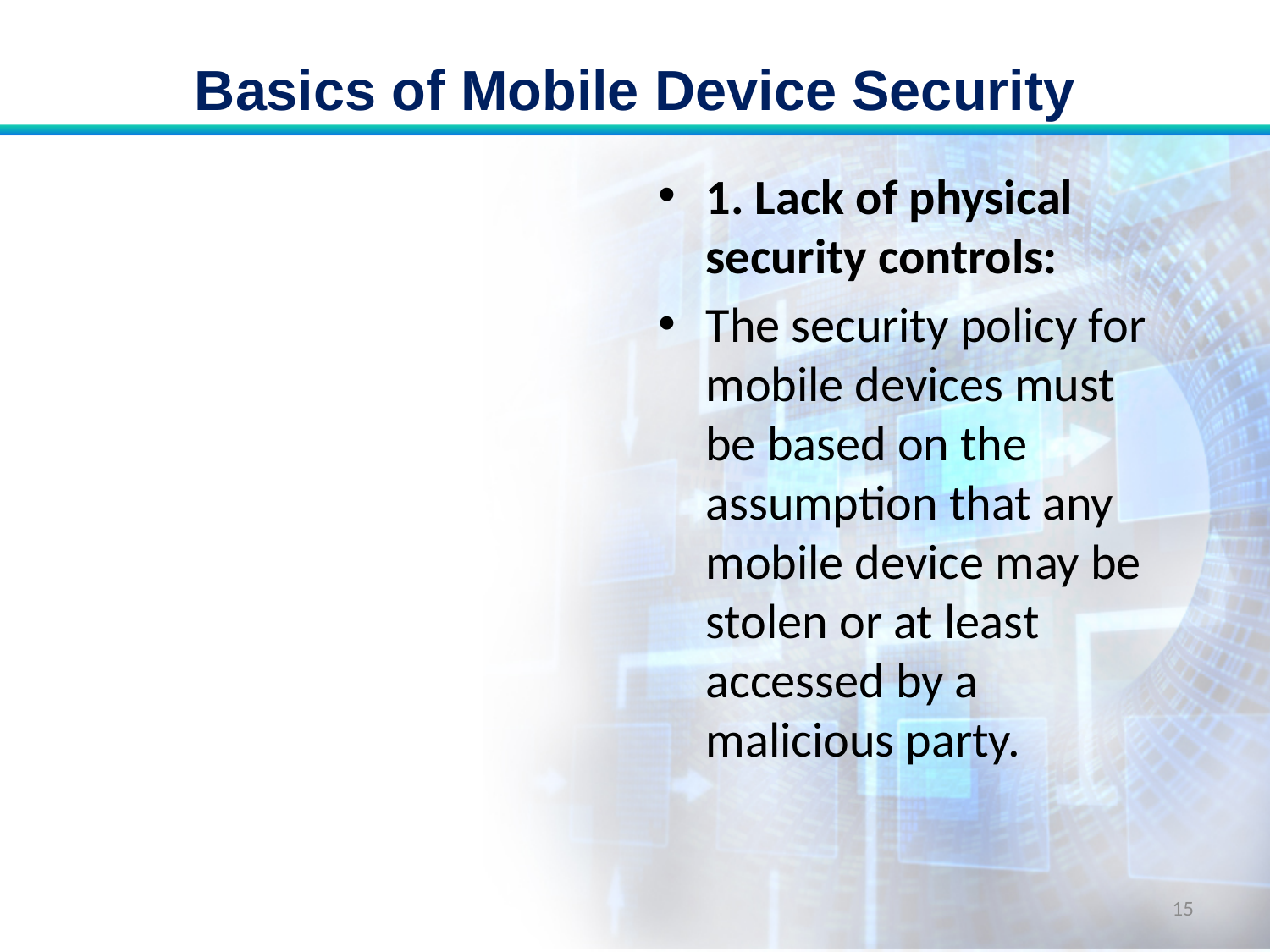

# Basics of Mobile Device Security
1. Lack of physical security controls:
The security policy for mobile devices must be based on the assumption that any mobile device may be stolen or at least accessed by a malicious party.

15